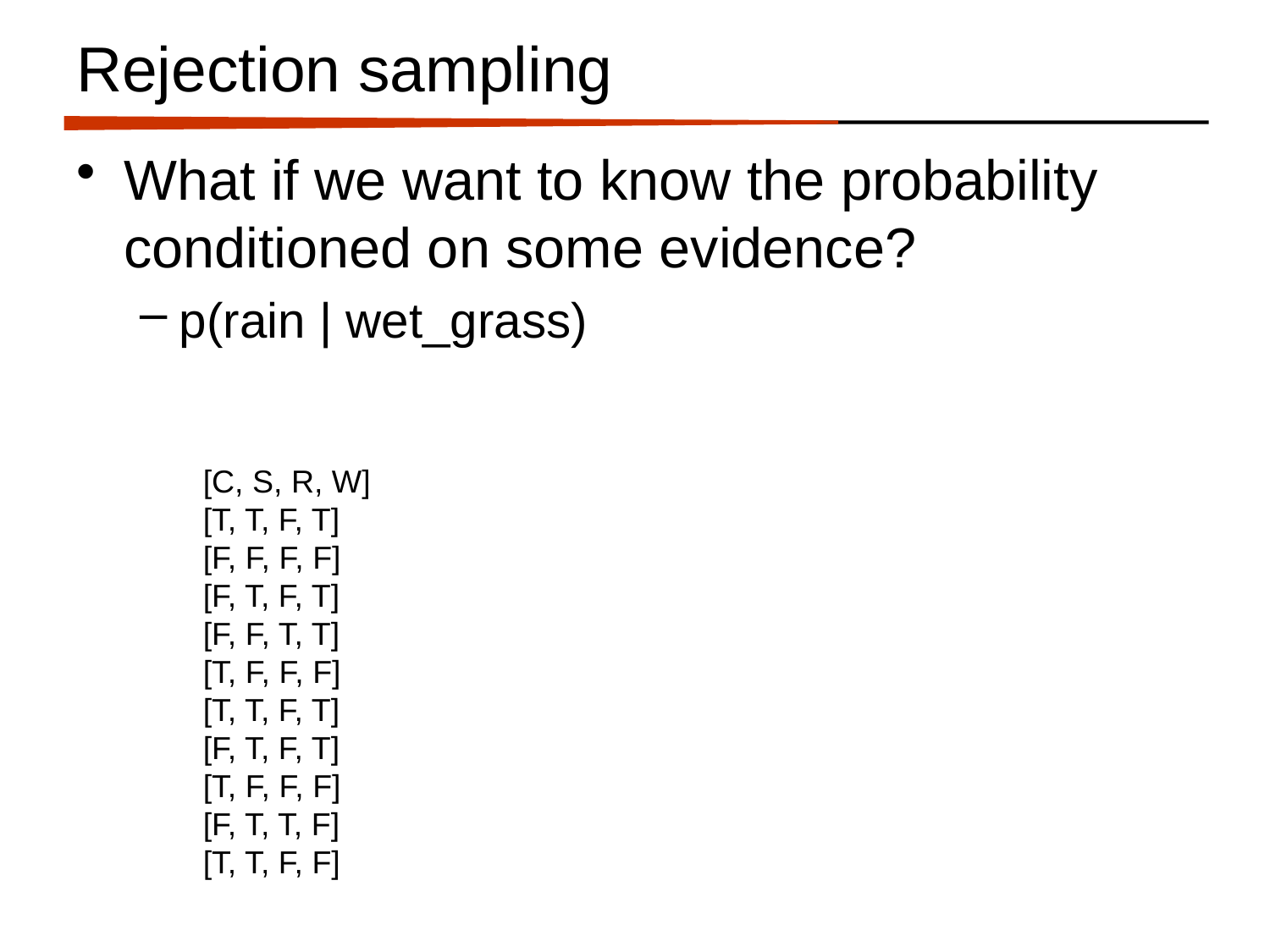

# Rejection sampling
What if we want to know the probability conditioned on some evidence?
p(rain | wet_grass)
	[C, S, R, W]
	[T, T, F, T]
	[F, F, F, F]
	[F, T, F, T]
	[F, F, T, T]
	[T, F, F, F]
	[T, T, F, T]
	[F, T, F, T]
	[T, F, F, F]
	[F, T, T, F]
	[T, T, F, F]